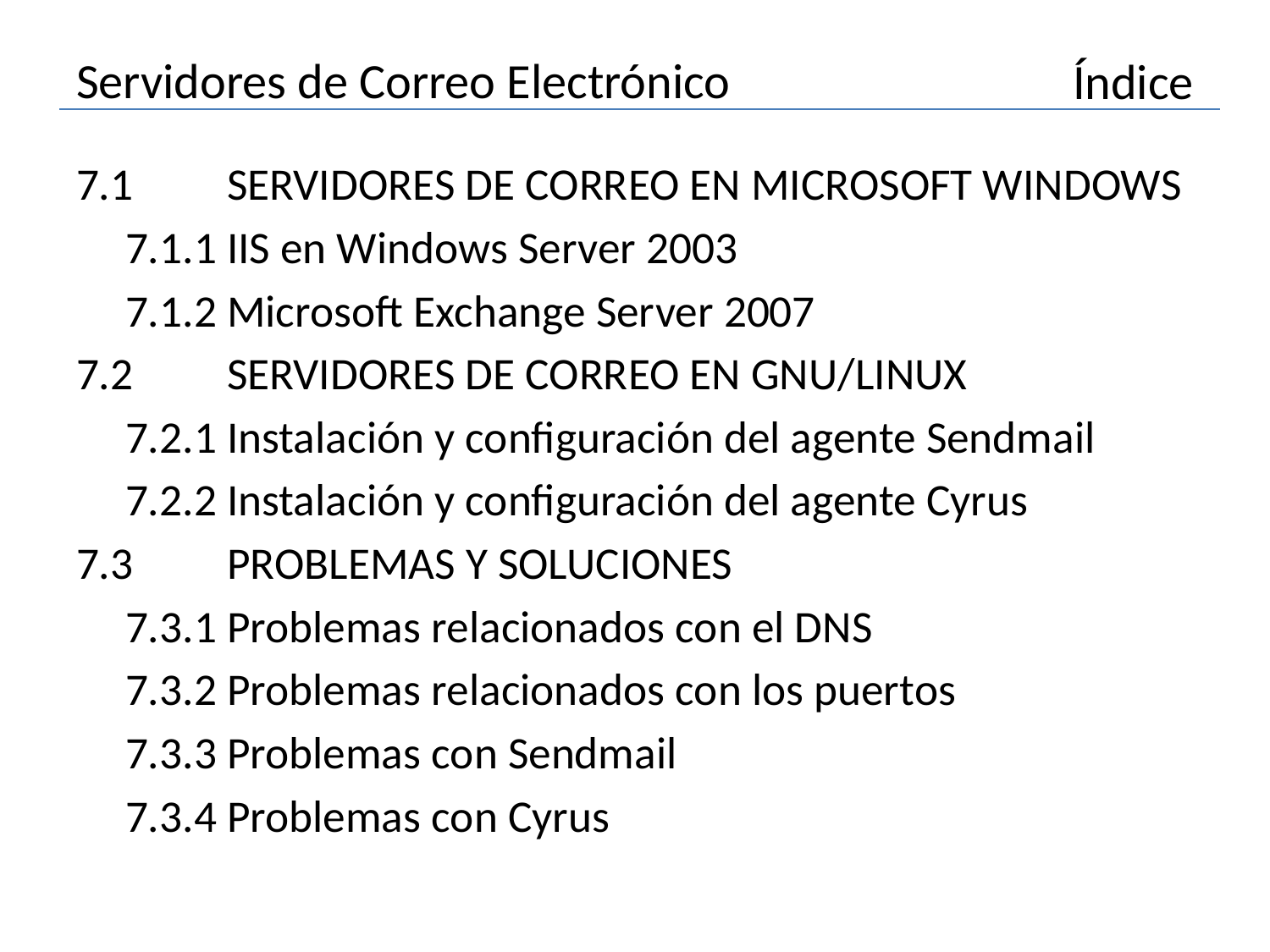

# Servidores de Correo Electrónico
Índice
7.1	SERVIDORES DE CORREO EN MICROSOFT WINDOWS
	7.1.1	IIS en Windows Server 2003
	7.1.2	Microsoft Exchange Server 2007
7.2	SERVIDORES DE CORREO EN GNU/LINUX
	7.2.1	Instalación y configuración del agente Sendmail
	7.2.2	Instalación y configuración del agente Cyrus
7.3	PROBLEMAS Y SOLUCIONES
	7.3.1	Problemas relacionados con el DNS
	7.3.2	Problemas relacionados con los puertos
	7.3.3	Problemas con Sendmail
	7.3.4	Problemas con Cyrus